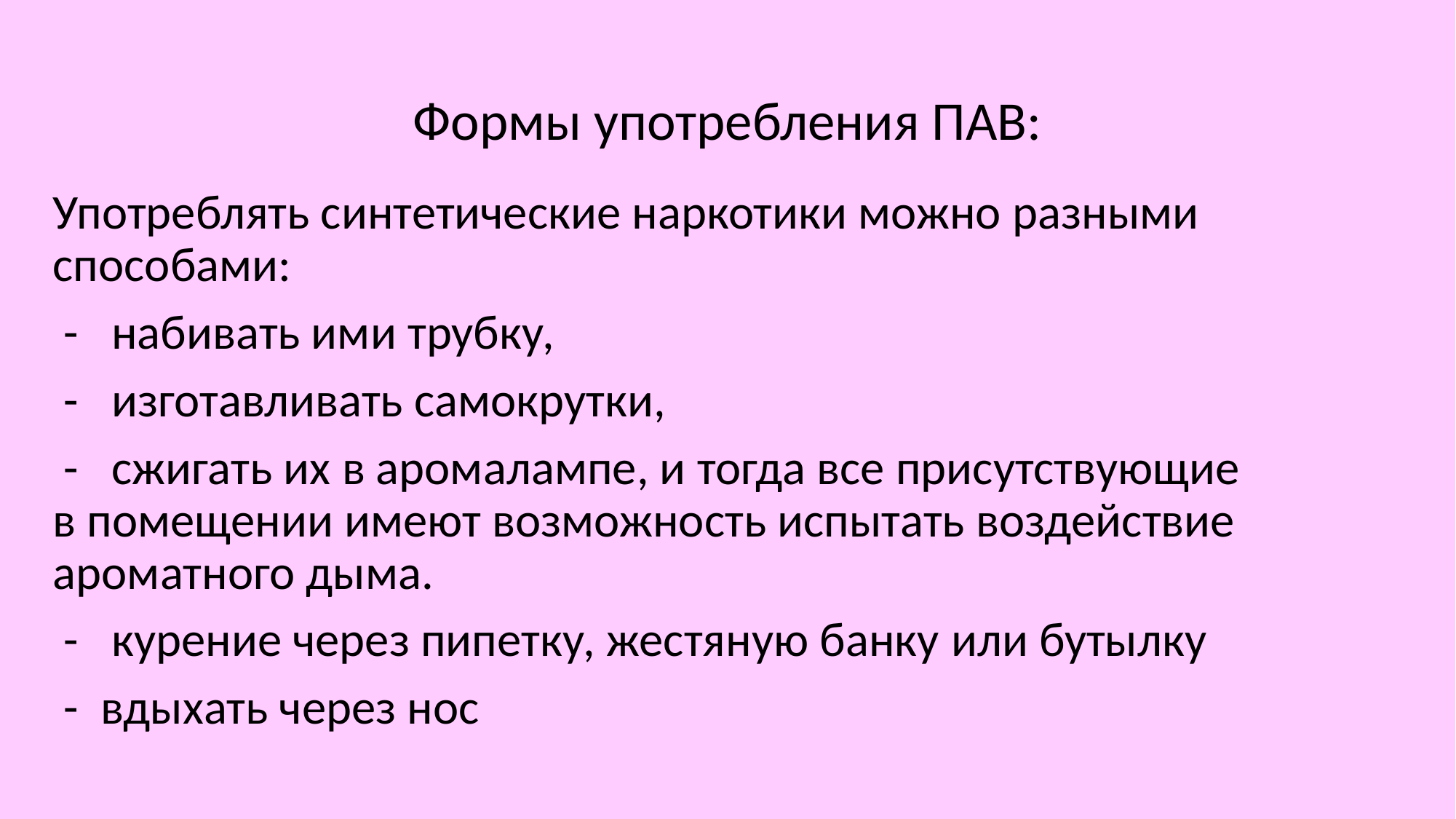

# Формы употребления ПАВ:
Употреблять синтетические наркотики можно разными способами:
 -   набивать ими трубку,
 -   изготавливать самокрутки,
 -   сжигать их в аромалампе, и тогда все присутствующие в помещении имеют возможность испытать воздействие ароматного дыма.
 -   курение через пипетку, жестяную банку или бутылку
 -  вдыхать через нос